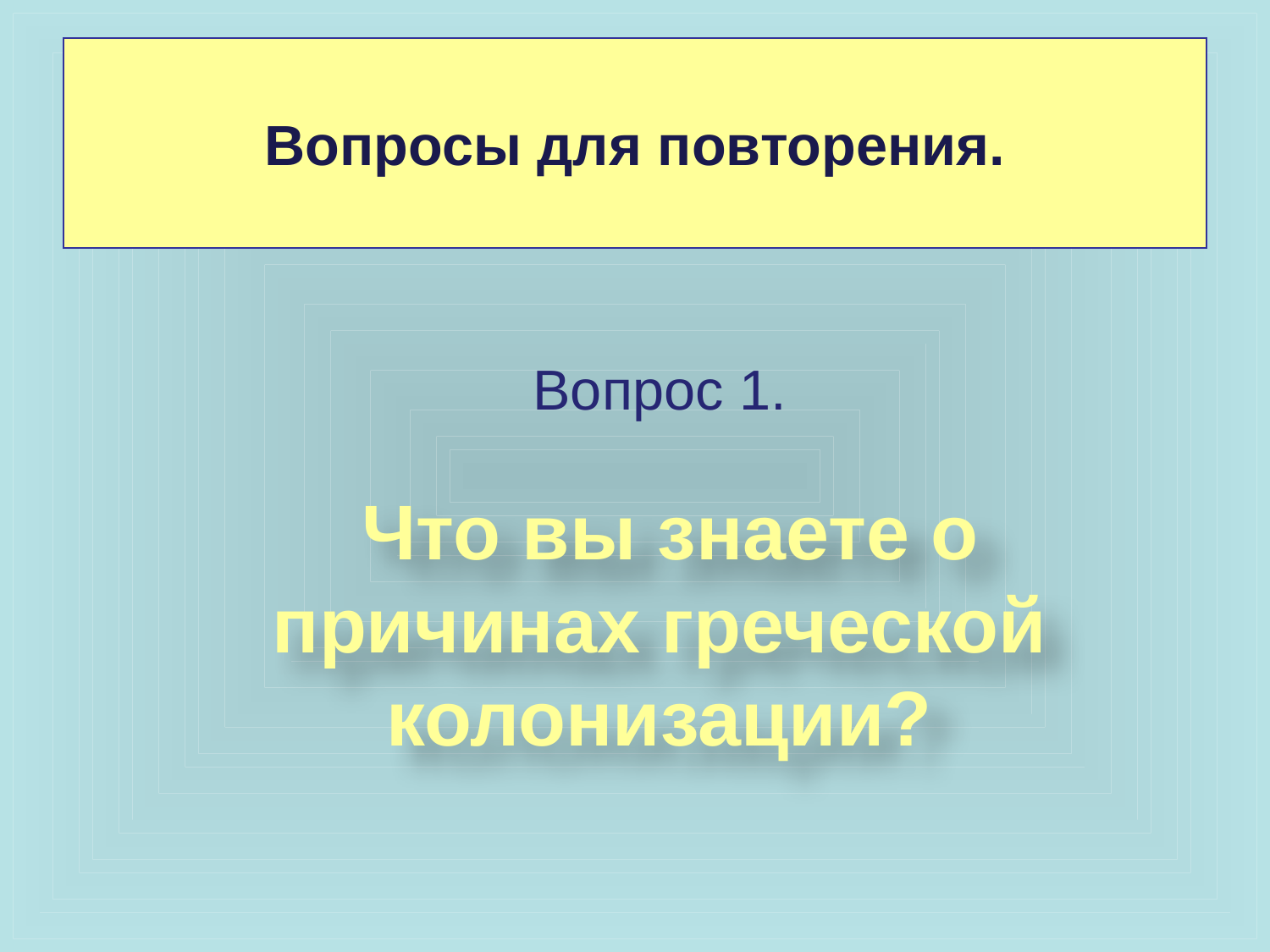

# Вопросы для повторения.
Вопрос 1.
 Что вы знаете о причинах греческой колонизации?